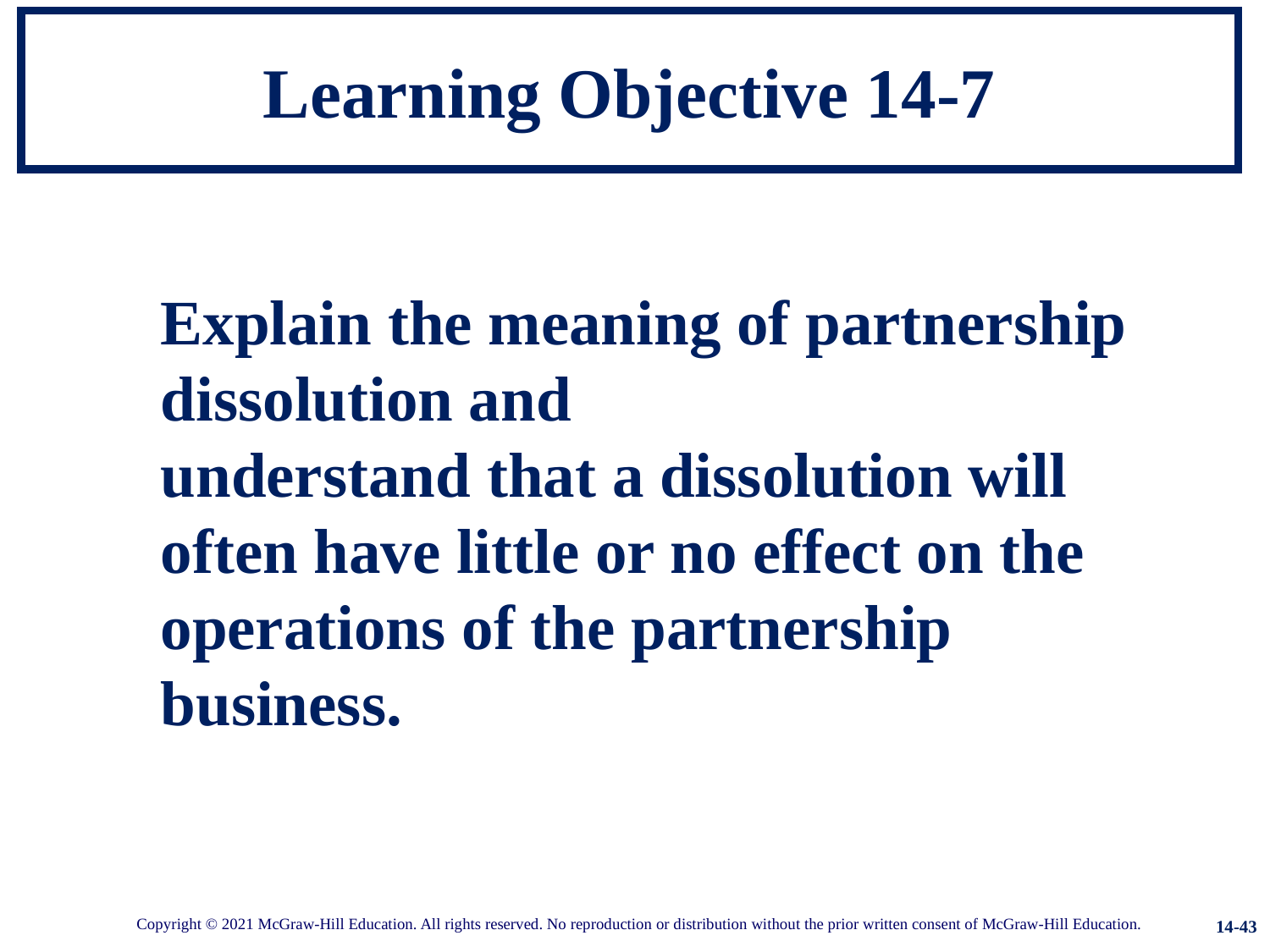

# Learning Objective 14-7

Explain the meaning of partnership dissolution and
understand that a dissolution will often have little or no effect on the operations of the partnership business.
14-43
Copyright © 2021 McGraw-Hill Education. All rights reserved. No reproduction or distribution without the prior written consent of McGraw-Hill Education.